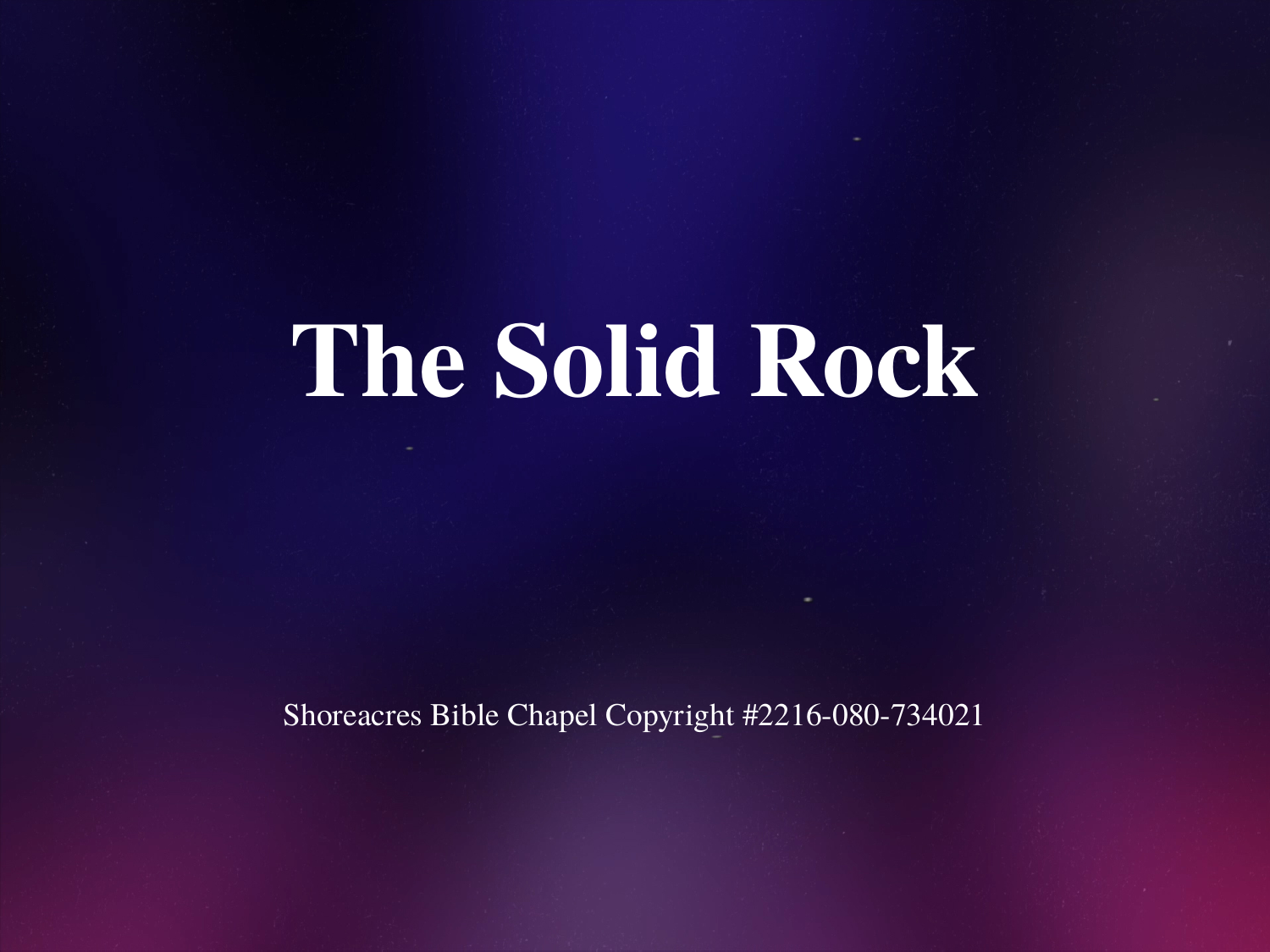

# The Solid Rock
Shoreacres Bible Chapel Copyright #2216-080-734021